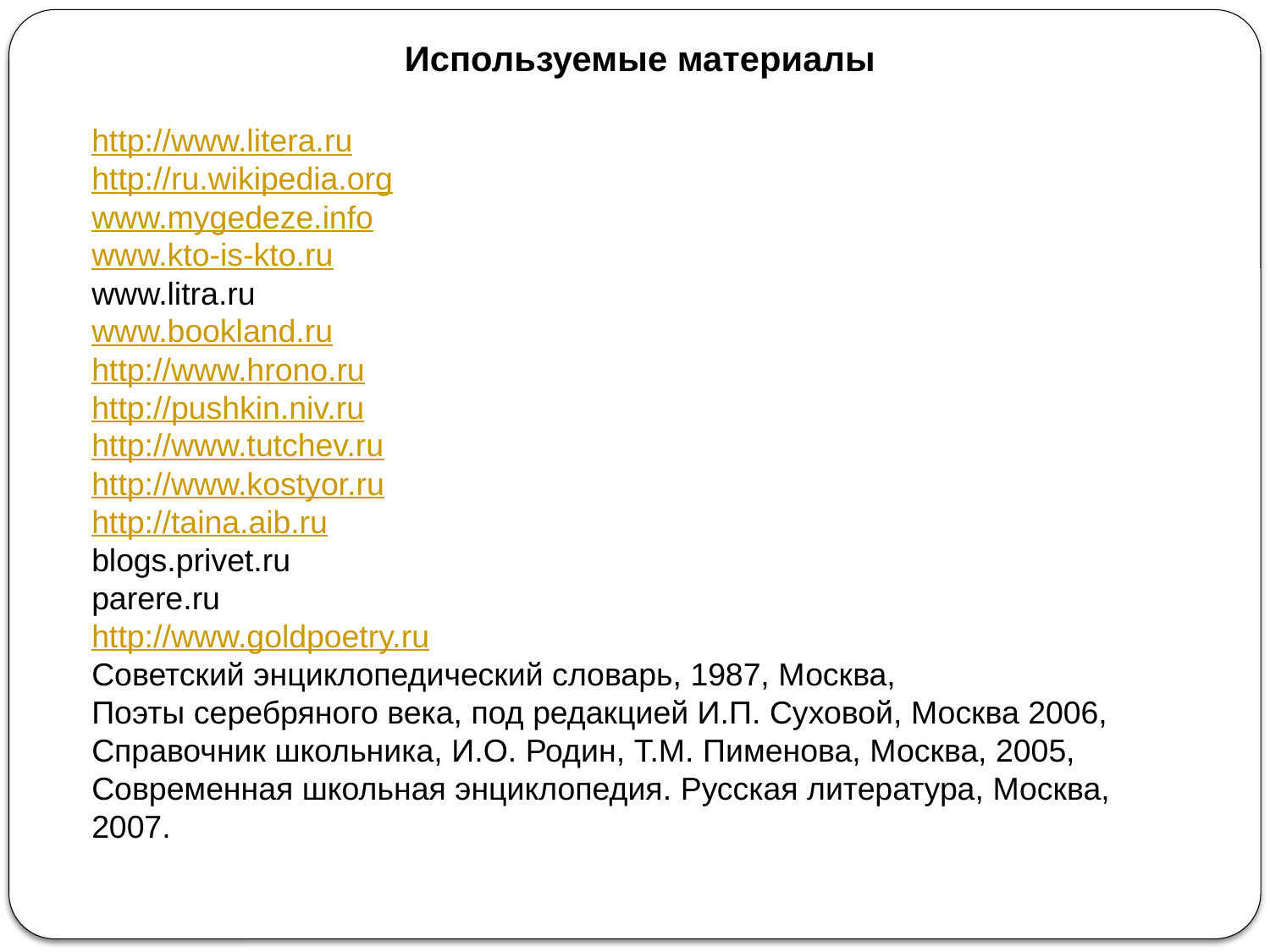

Используемые материалы

http://www.litera.ru
http://ru.wikipedia.org
www.mygedeze.info
www.kto-is-kto.ru
www.litra.ru
www.bookland.ru
http://www.hrono.ru
http://pushkin.niv.ru
http://www.tutchev.ru
http://www.kostyor.ru
http://taina.aib.ru
blogs.privet.ru
parere.ru
http://www.goldpoetry.ru
Советский энциклопедический словарь, 1987, Москва,
Поэты серебряного века, под редакцией И.П. Суховой, Москва 2006,
Справочник школьника, И.О. Родин, Т.М. Пименова, Москва, 2005, Современная школьная энциклопедия. Русская литература, Москва, 2007.